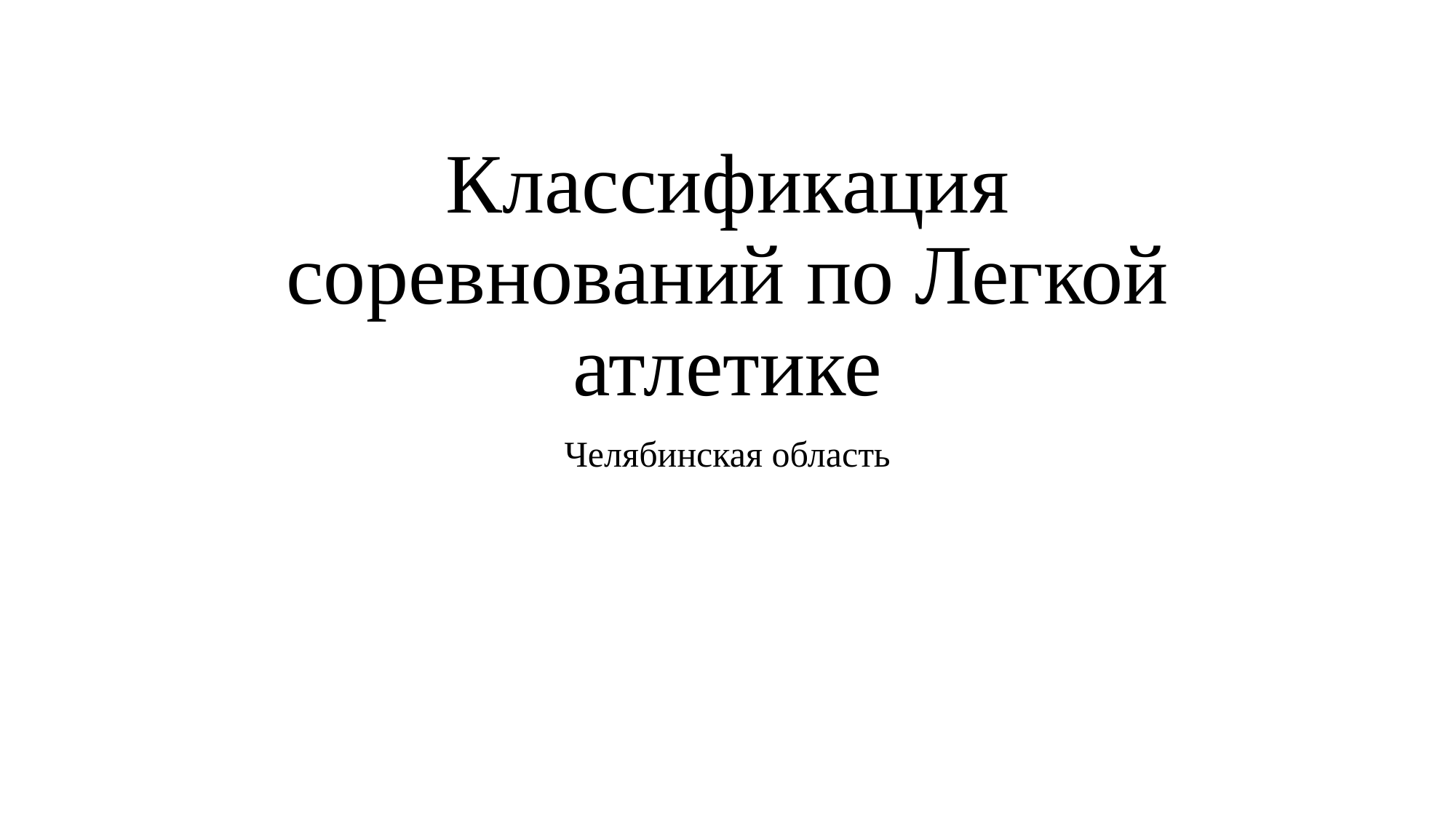

# Классификация соревнований по Легкой атлетике
Челябинская область